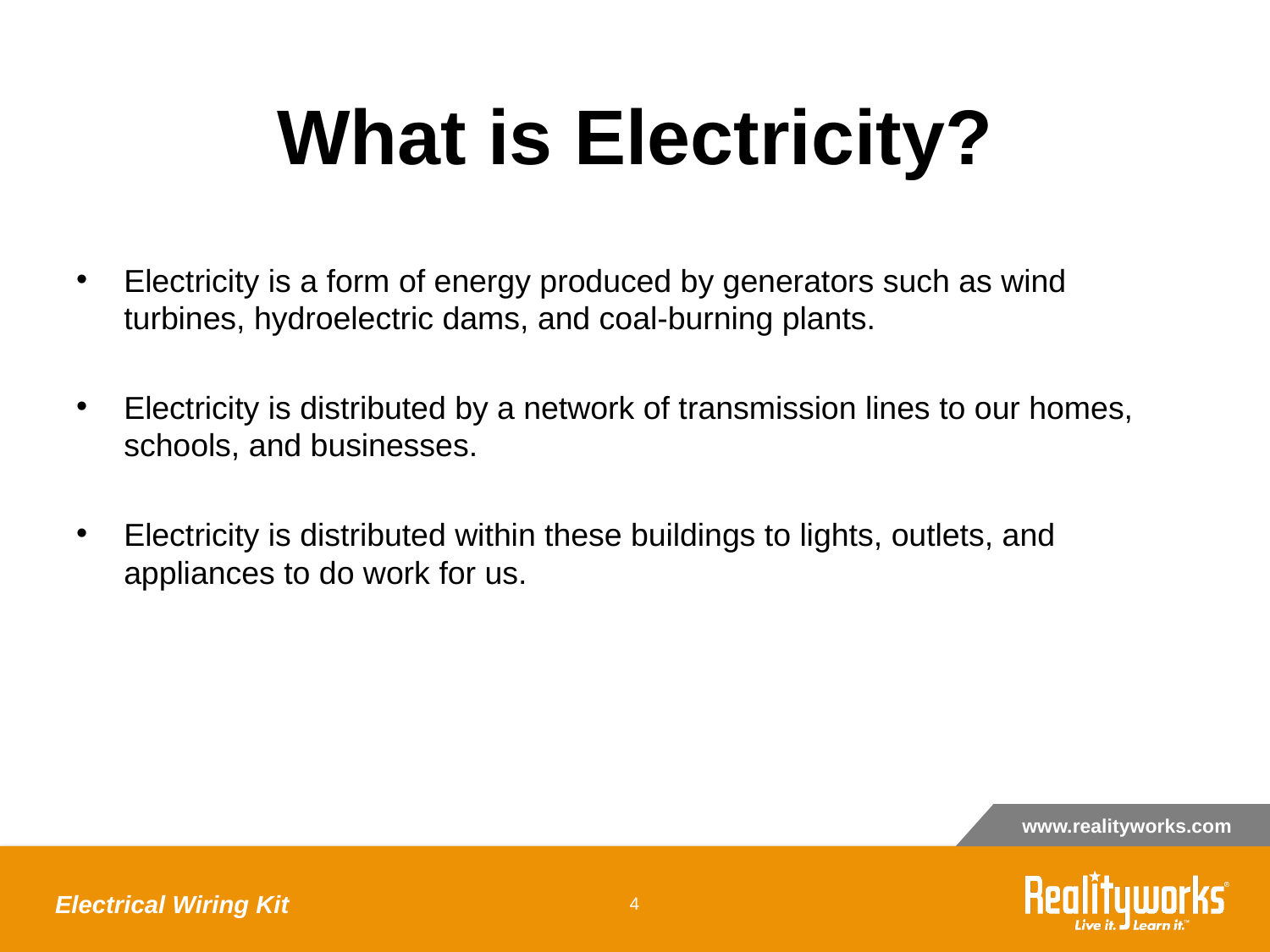

# What is Electricity?
Electricity is a form of energy produced by generators such as wind turbines, hydroelectric dams, and coal-burning plants.

Electricity is distributed by a network of transmission lines to our homes, schools, and businesses.

Electricity is distributed within these buildings to lights, outlets, and appliances to do work for us.
Electrical Wiring Kit
4